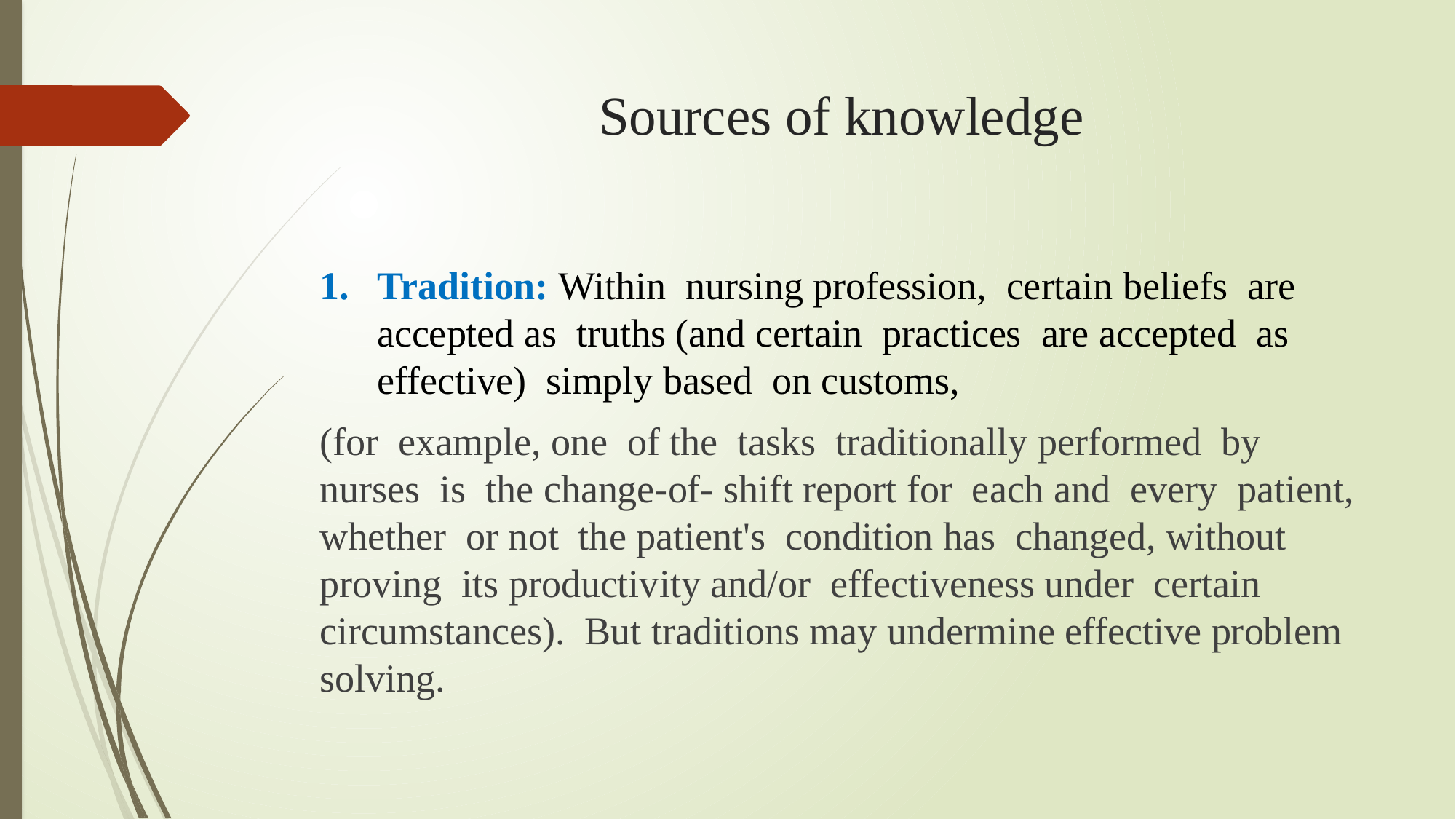

# Sources of knowledge
Tradition: Within  nursing profession,  certain beliefs  are accepted as  truths (and certain  practices  are accepted  as effective)  simply based  on customs,
(for  example, one  of the  tasks  traditionally performed  by nurses  is  the change-of- shift report for  each and  every  patient, whether  or not  the patient's  condition has  changed, without proving  its productivity and/or  effectiveness under  certain circumstances).  But traditions may undermine effective problem solving.